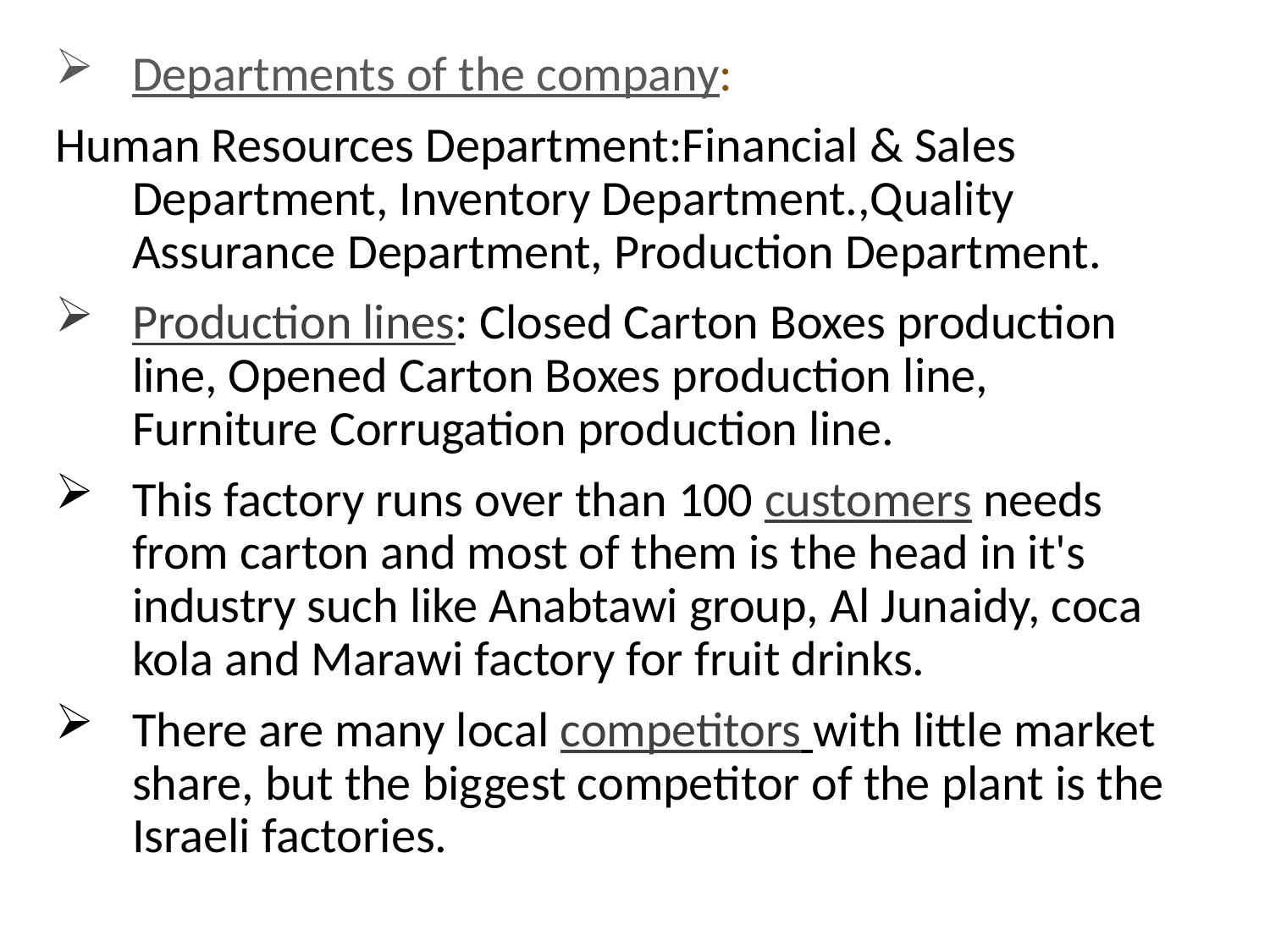

Departments of the company:
Human Resources Department:Financial & Sales Department, Inventory Department.,Quality Assurance Department, Production Department.
Production lines: Closed Carton Boxes production line, Opened Carton Boxes production line, Furniture Corrugation production line.
This factory runs over than 100 customers needs from carton and most of them is the head in it's industry such like Anabtawi group, Al Junaidy, coca kola and Marawi factory for fruit drinks.
There are many local competitors with little market share, but the biggest competitor of the plant is the Israeli factories.